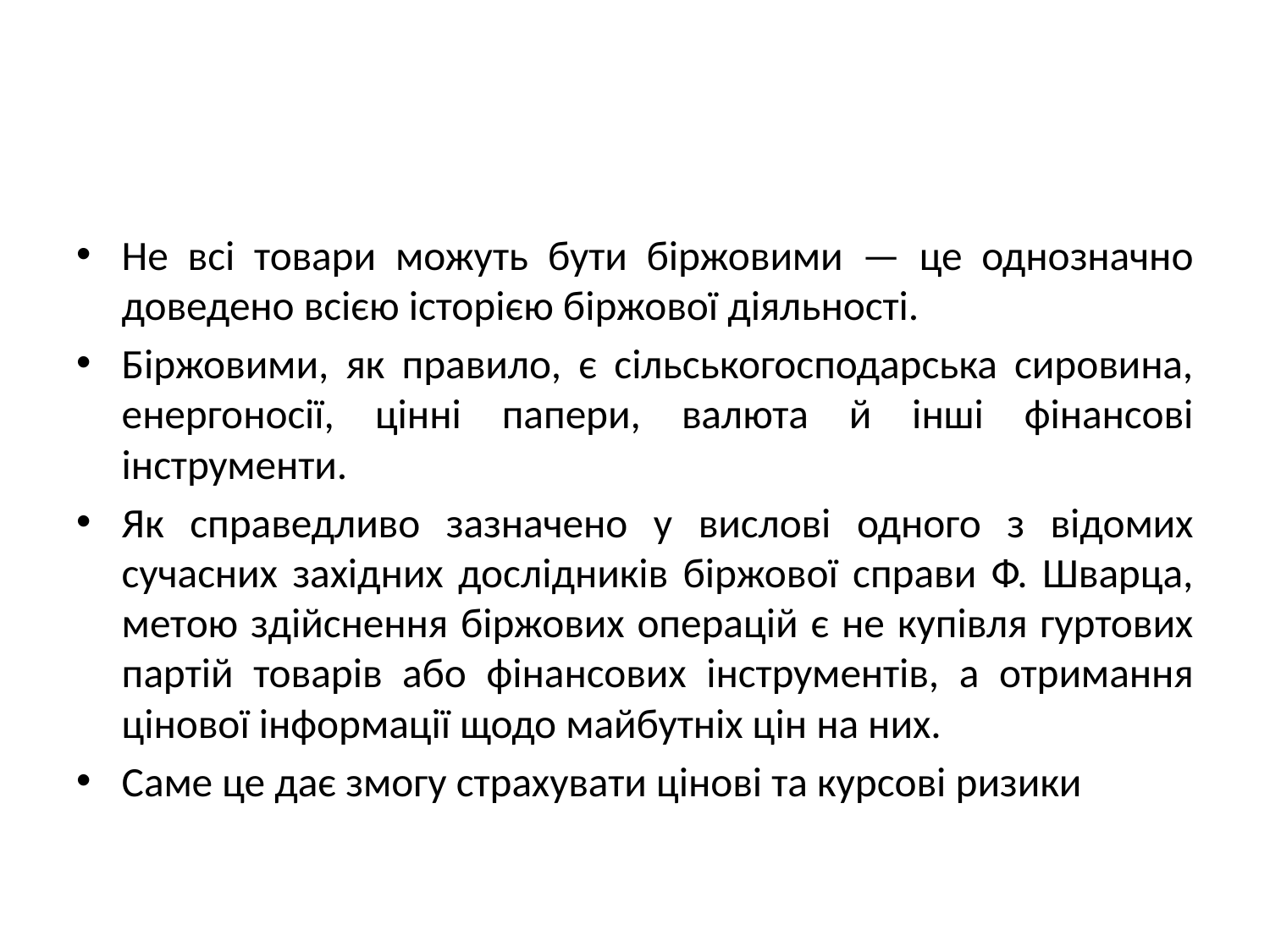

Не всі товари можуть бути біржовими — це однозначно доведено всією історією біржової діяльності.
Біржовими, як правило, є сільськогосподарська сировина, енергоносії, цінні папери, валюта й інші фінансові інструменти.
Як справедливо зазначено у вислові одного з відомих сучасних західних дослідників біржової справи Ф. Шварца, метою здійснення біржових операцій є не купівля гуртових партій товарів або фінансових інструментів, а отримання цінової інформації щодо майбутніх цін на них.
Саме це дає змогу страхувати цінові та курсові ризики